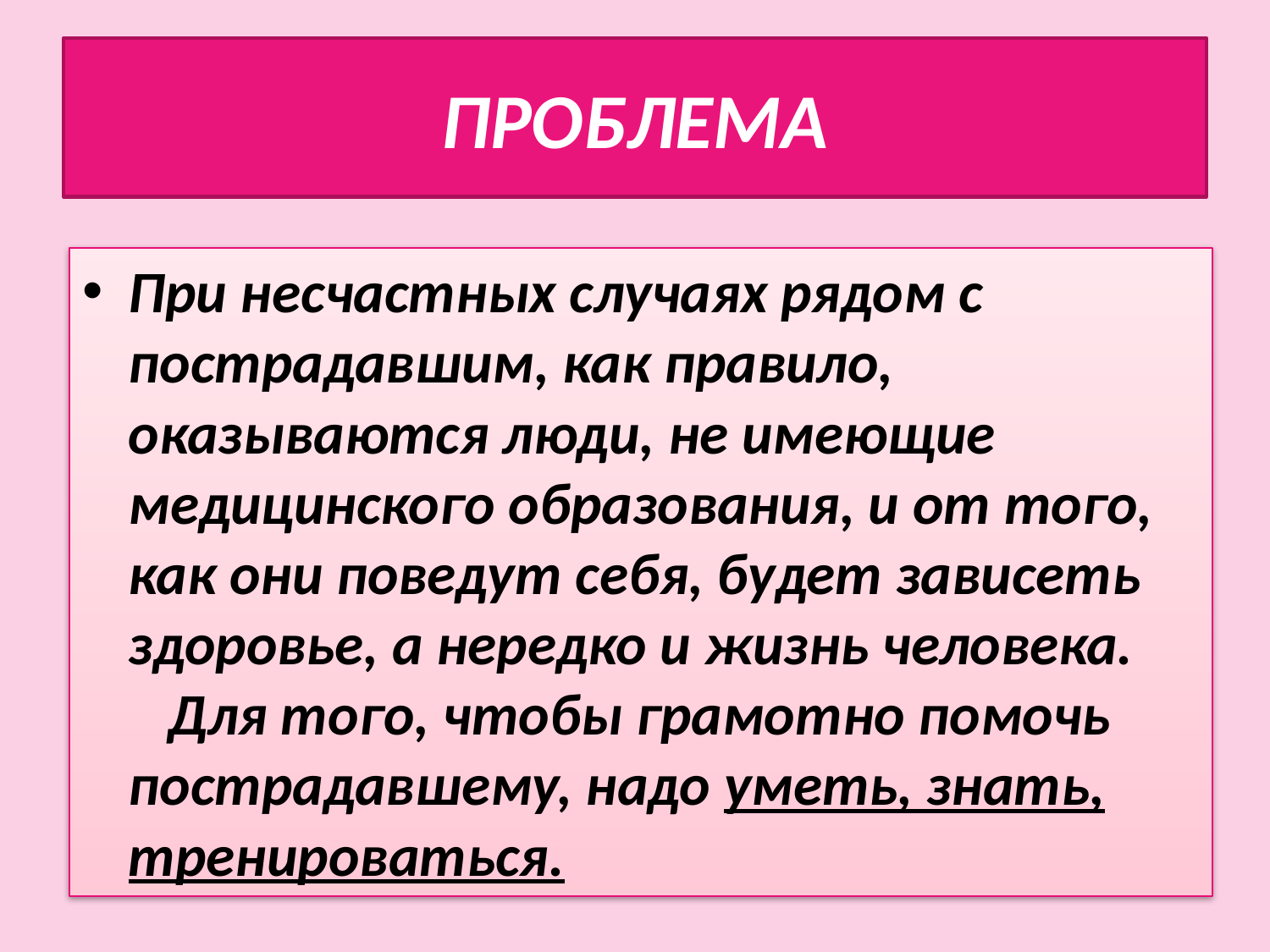

# ПРОБЛЕМА
При несчастных случаях рядом с пострадавшим, как правило, оказываются люди, не имеющие медицинского образования, и от того, как они поведут себя, будет зависеть здоровье, а нередко и жизнь человека.        Для того, чтобы грамотно помочь пострадавшему, надо уметь, знать, тренироваться.